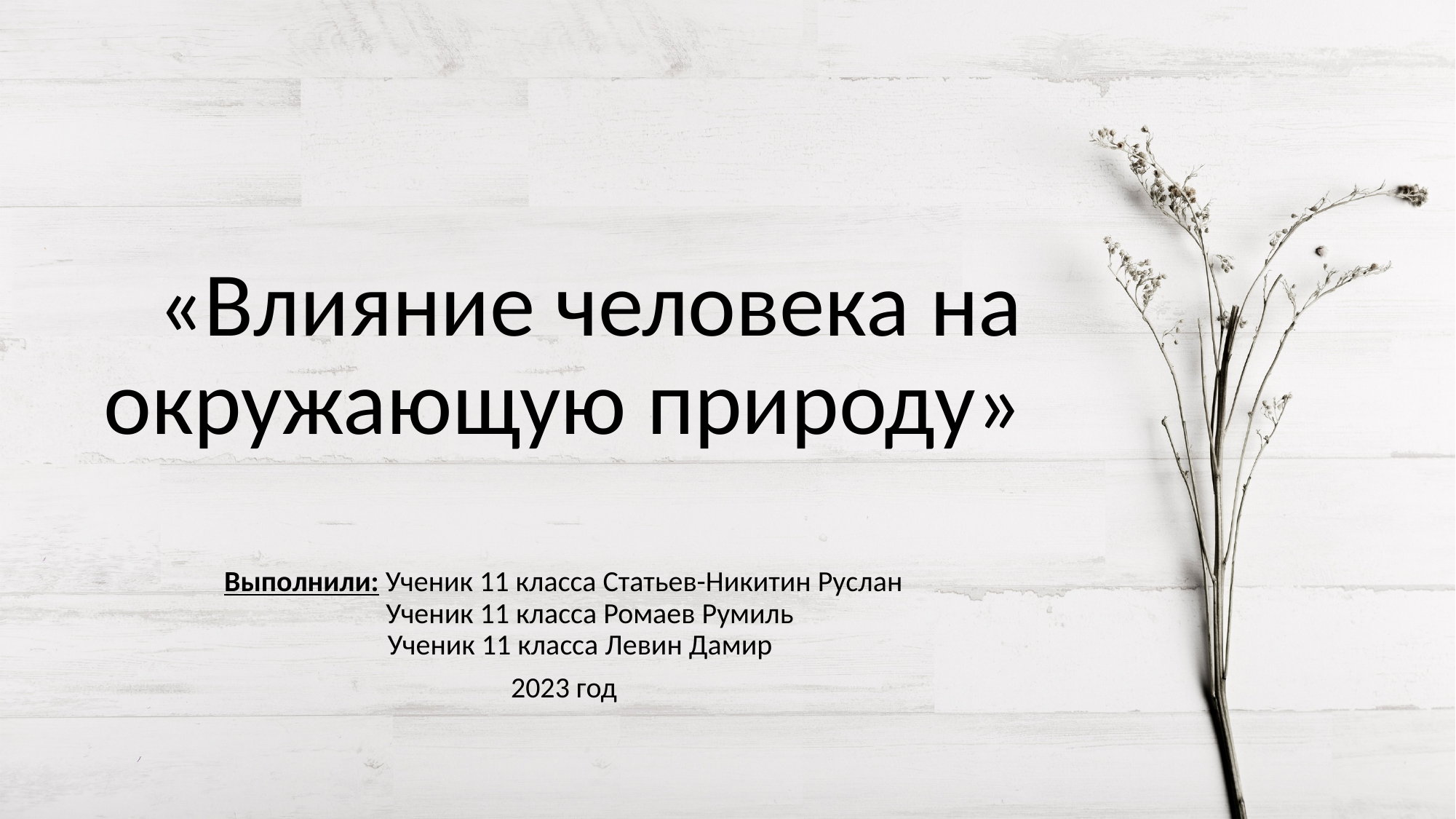

# «Влияние человека на окружающую природу»

Выполнили: Ученик 11 класса Статьев-Никитин Руслан
        Ученик 11 класса Ромаев Румиль
     Ученик 11 класса Левин Дамир
2023 год